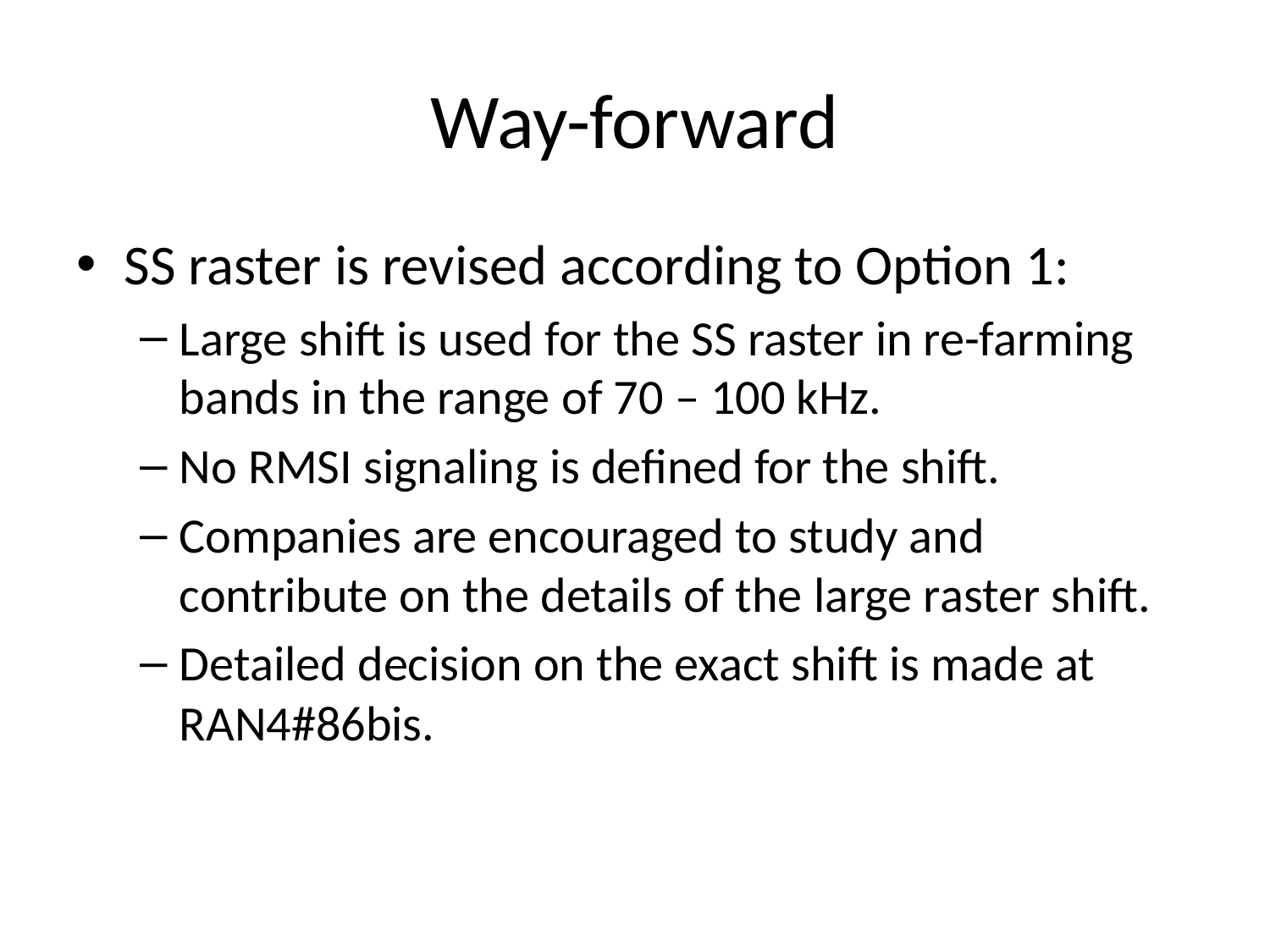

# Way-forward
SS raster is revised according to Option 1:
Large shift is used for the SS raster in re-farming bands in the range of 70 – 100 kHz.
No RMSI signaling is defined for the shift.
Companies are encouraged to study and contribute on the details of the large raster shift.
Detailed decision on the exact shift is made at RAN4#86bis.